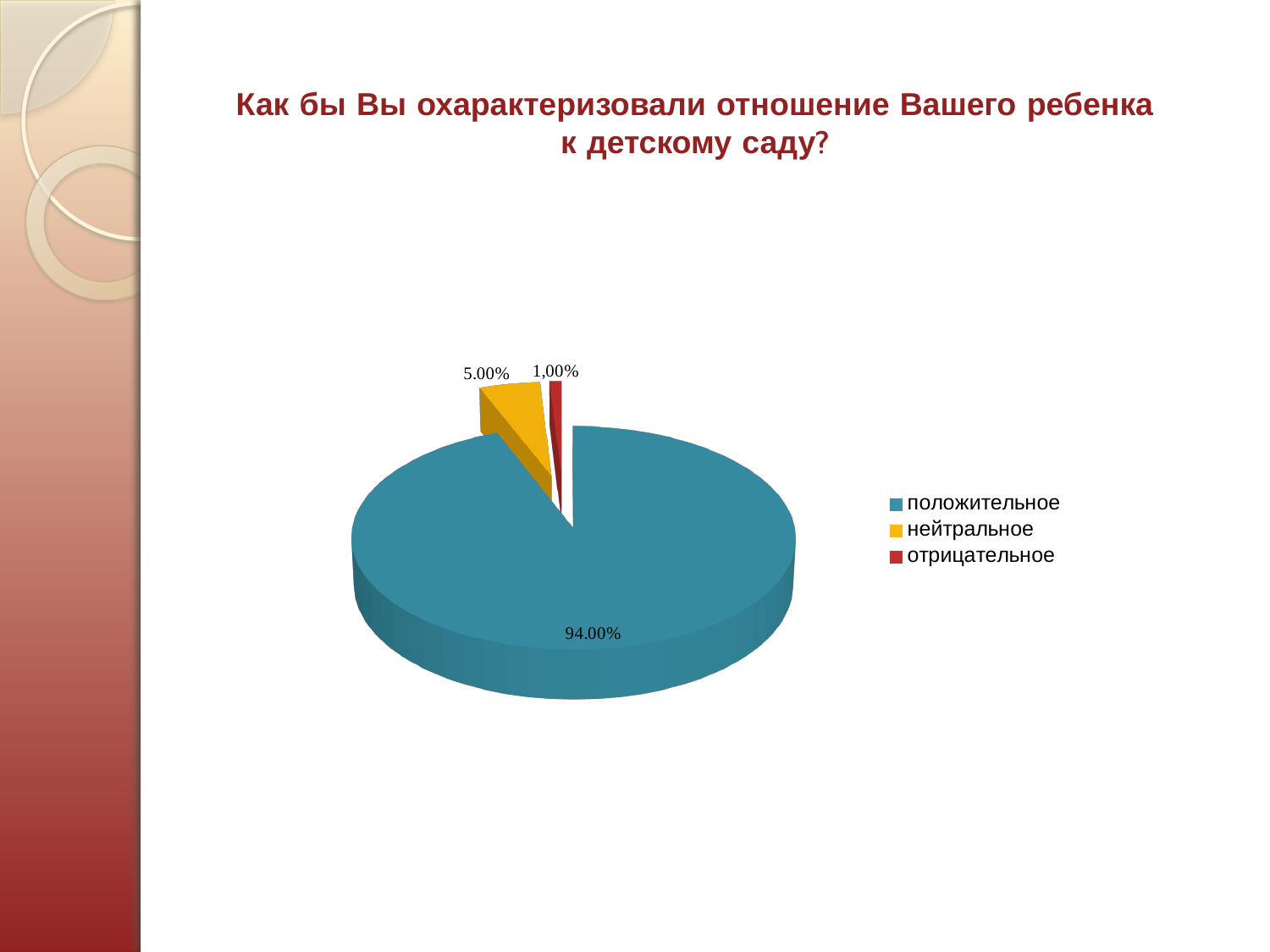

Как бы Вы охарактеризовали отношение Вашего ребенка к детскому саду?

[unsupported chart]

[unsupported chart]

[unsupported chart]

[unsupported chart]

[unsupported chart]

[unsupported chart]